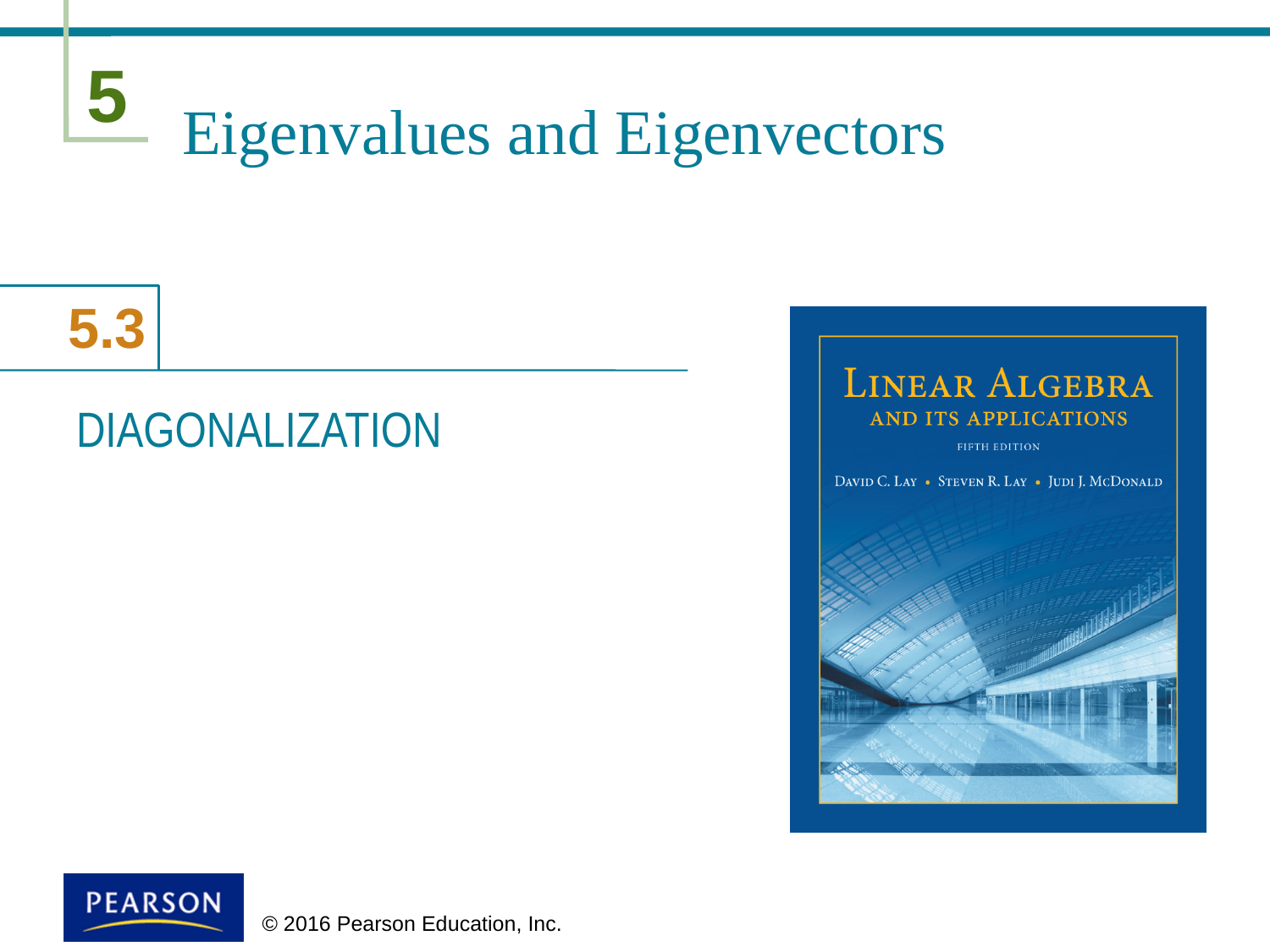

# Eigenvalues and Eigenvectors
DIAGONALIZATION
 © 2016 Pearson Education, Inc.